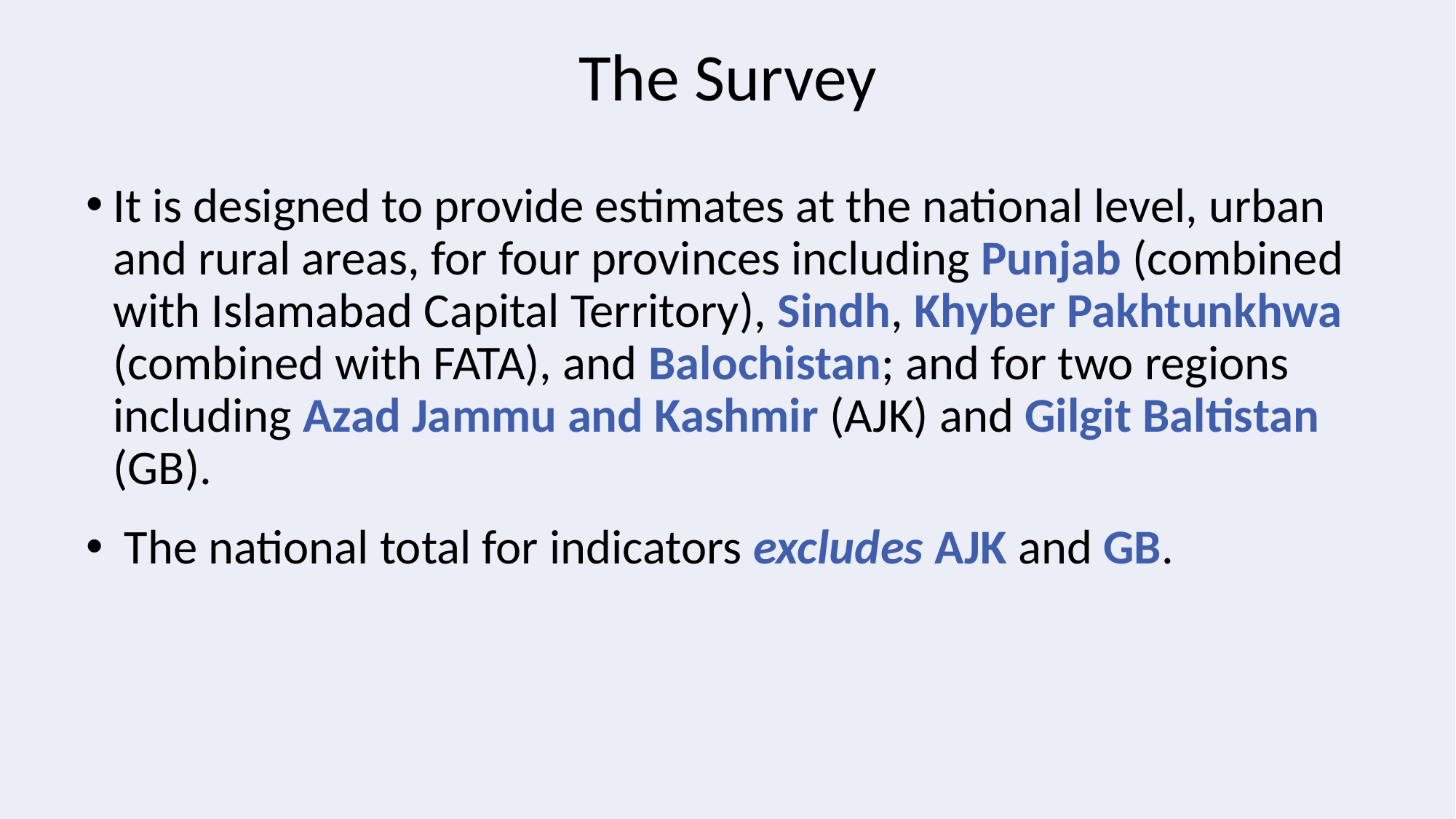

# The Survey
It is designed to provide estimates at the national level, urban and rural areas, for four provinces including Punjab (combined with Islamabad Capital Territory), Sindh, Khyber Pakhtunkhwa (combined with FATA), and Balochistan; and for two regions including Azad Jammu and Kashmir (AJK) and Gilgit Baltistan (GB).
 The national total for indicators excludes AJK and GB.